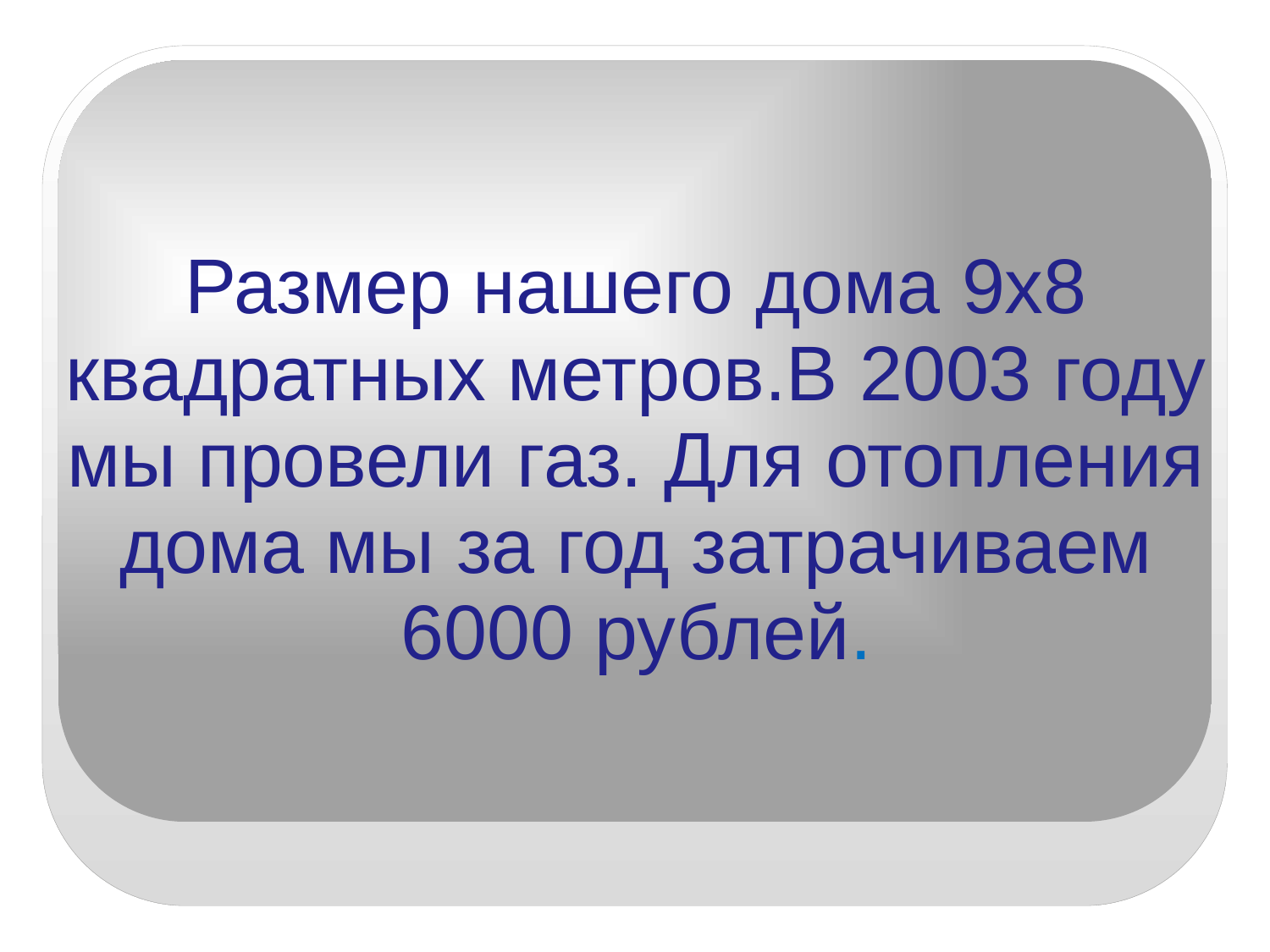

# Размер нашего дома 9х8 квадратных метров.В 2003 году мы провели газ. Для отопления дома мы за год затрачиваем 6000 рублей.